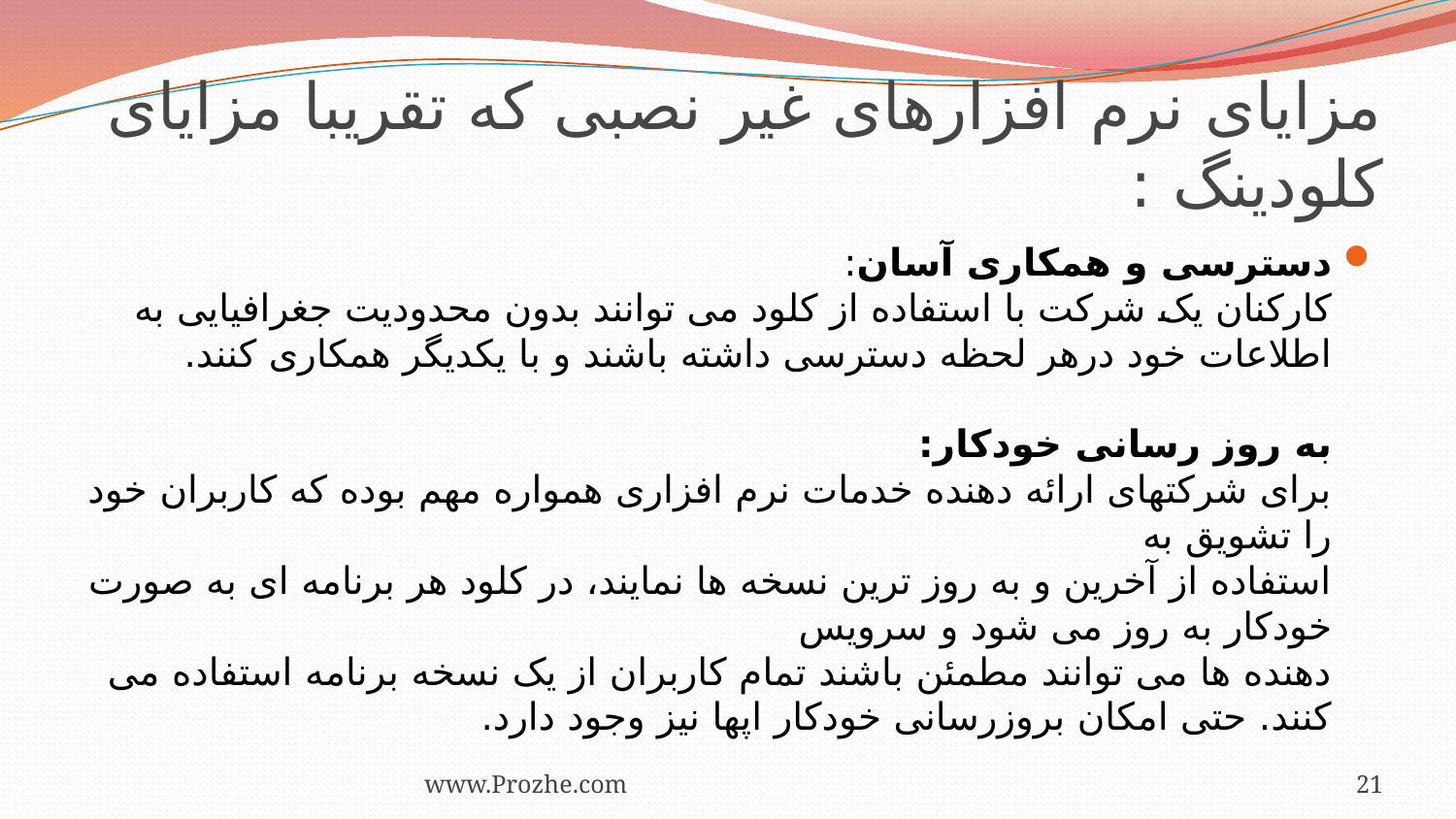

# مزايای نرم افزارهای غير نصبی که تقريبا مزايای کلودينگ :
دسترسی و همکاری آسان:
کارکنان یک شرکت با استفاده از کلود می توانند بدون محدودیت جغرافیایی به اطلاعات خود درهر لحظه دسترسی داشته باشند و با یکدیگر همکاری کنند.
به روز رسانی خودکار:
برای شرکتهای ارائه دهنده خدمات نرم افزاری همواره مهم بوده که کاربران خود را تشویق به
استفاده از آخرین و به روز ترین نسخه ها نمایند، در کلود هر برنامه ای به صورت خودکار به روز می شود و سرویس
دهنده ها می توانند مطمئن باشند تمام کاربران از یک نسخه برنامه استفاده می کنند. حتی امکان بروزرسانی خودکار اپها نیز وجود دارد.
www.Prozhe.com
21